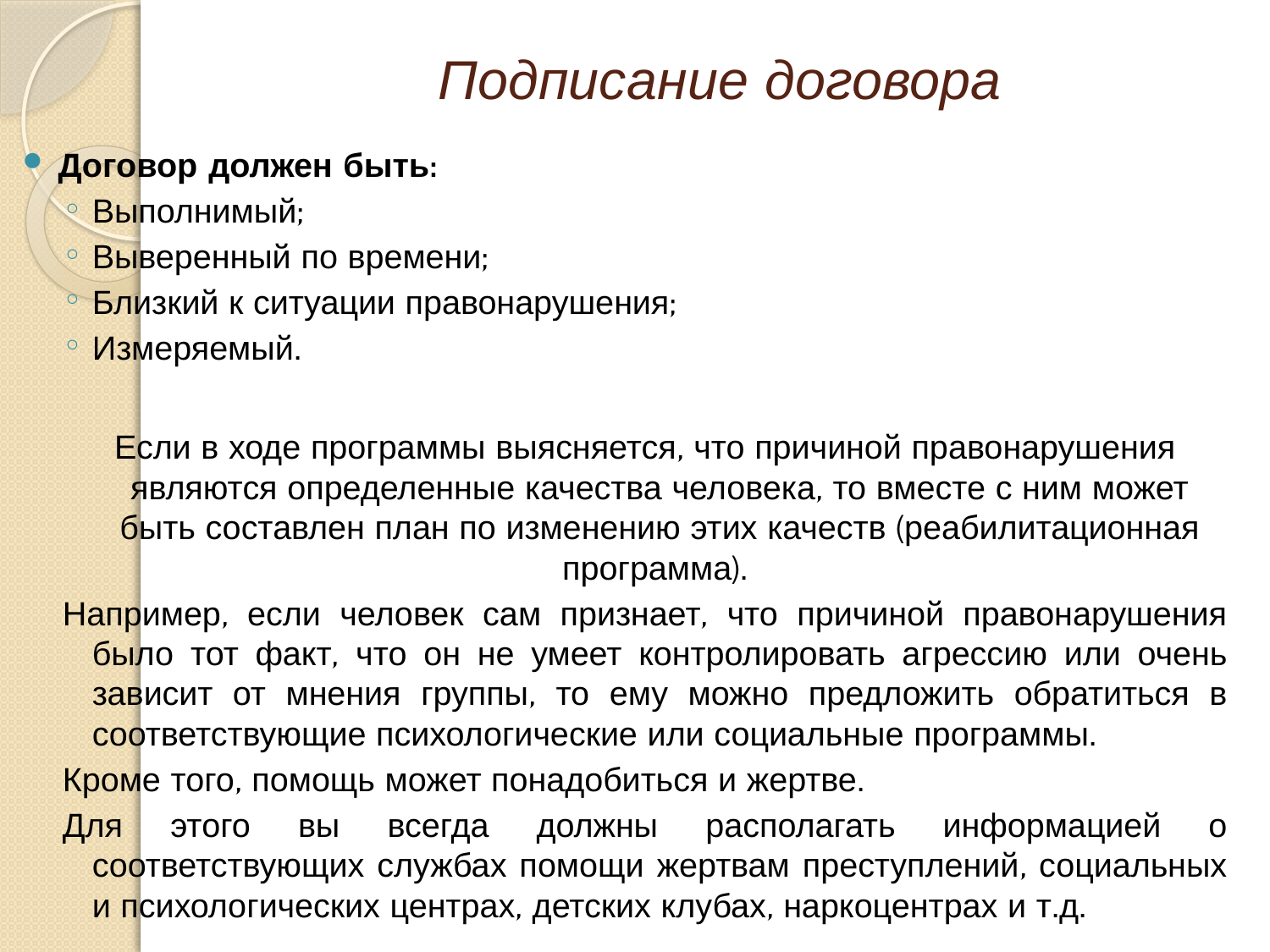

# Подписание договора
Договор должен быть:
Выполнимый;
Выверенный по времени;
Близкий к ситуации правонарушения;
Измеряемый.

Если в ходе программы выясняется, что причиной правонарушения являются определенные качества человека, то вместе с ним может быть составлен план по изменению этих качеств (реабилитационная программа).
Например, если человек сам признает, что причиной правонарушения было тот факт, что он не умеет контролировать агрессию или очень зависит от мнения группы, то ему можно предложить обратиться в соответствующие психологические или социальные программы.
Кроме того, помощь может понадобиться и жертве.
Для этого вы всегда должны располагать информацией о соответствующих службах помощи жертвам преступлений, социальных и психологических центрах, детских клубах, наркоцентрах и т.д.